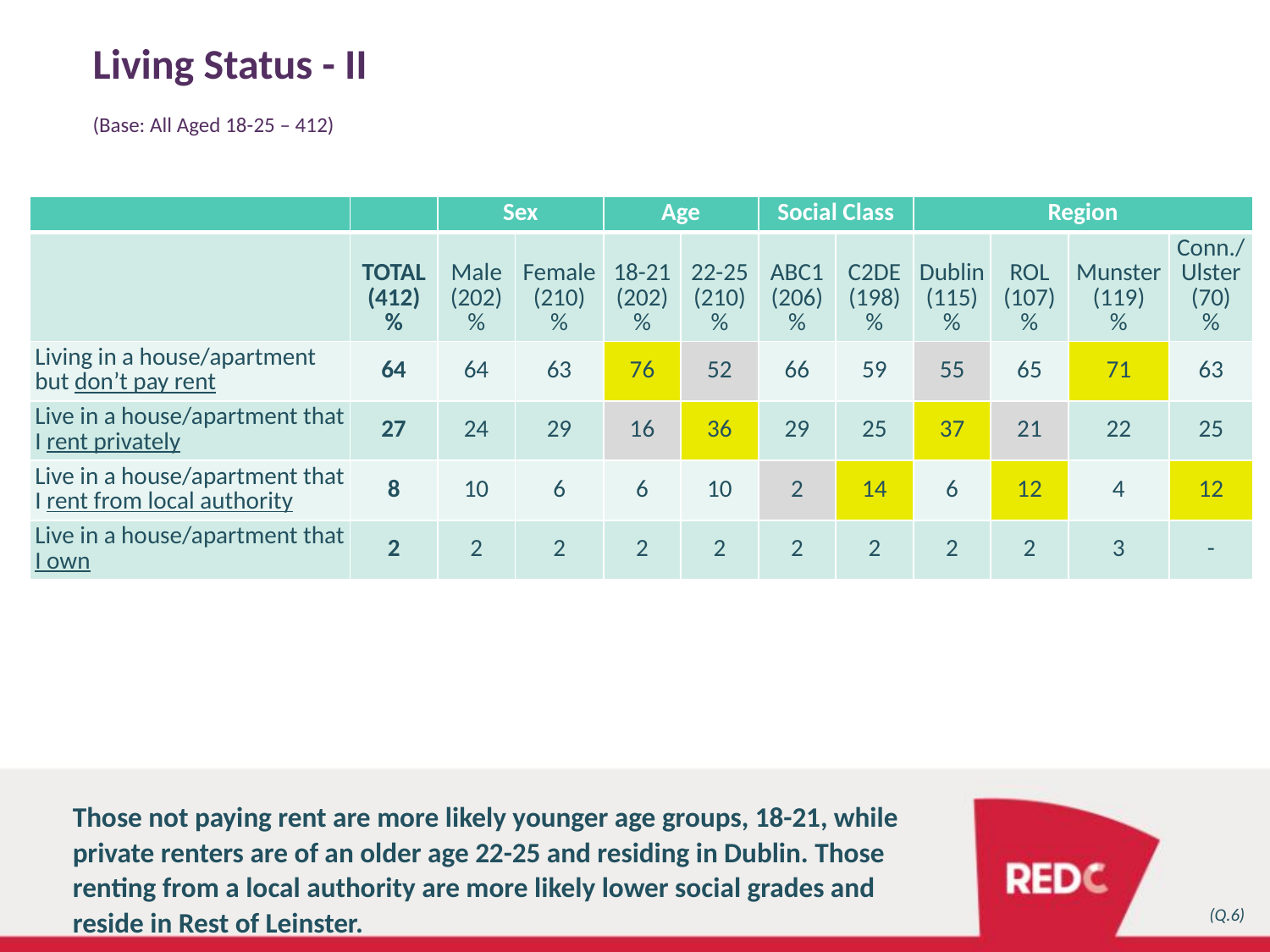

# Living Status - II
(Base: All Aged 18-25 – 412)
|  |  | Sex |  | Age |  | Social Class |  | Region |  |  |  |
| --- | --- | --- | --- | --- | --- | --- | --- | --- | --- | --- | --- |
|  | TOTAL (412) % | Male (202) % | Female (210) % | 18-21 (202) % | 22-25 (210) % | ABC1 (206) % | C2DE (198) % | Dublin (115) % | ROL (107) % | Munster (119) % | Conn./ Ulster (70) % |
| Living in a house/apartment but don’t pay rent | 64 | 64 | 63 | 76 | 52 | 66 | 59 | 55 | 65 | 71 | 63 |
| Live in a house/apartment that I rent privately | 27 | 24 | 29 | 16 | 36 | 29 | 25 | 37 | 21 | 22 | 25 |
| Live in a house/apartment that I rent from local authority | 8 | 10 | 6 | 6 | 10 | 2 | 14 | 6 | 12 | 4 | 12 |
| Live in a house/apartment that I own | 2 | 2 | 2 | 2 | 2 | 2 | 2 | 2 | 2 | 3 | - |
Those not paying rent are more likely younger age groups, 18-21, while private renters are of an older age 22-25 and residing in Dublin. Those renting from a local authority are more likely lower social grades and reside in Rest of Leinster.
(Q.6)